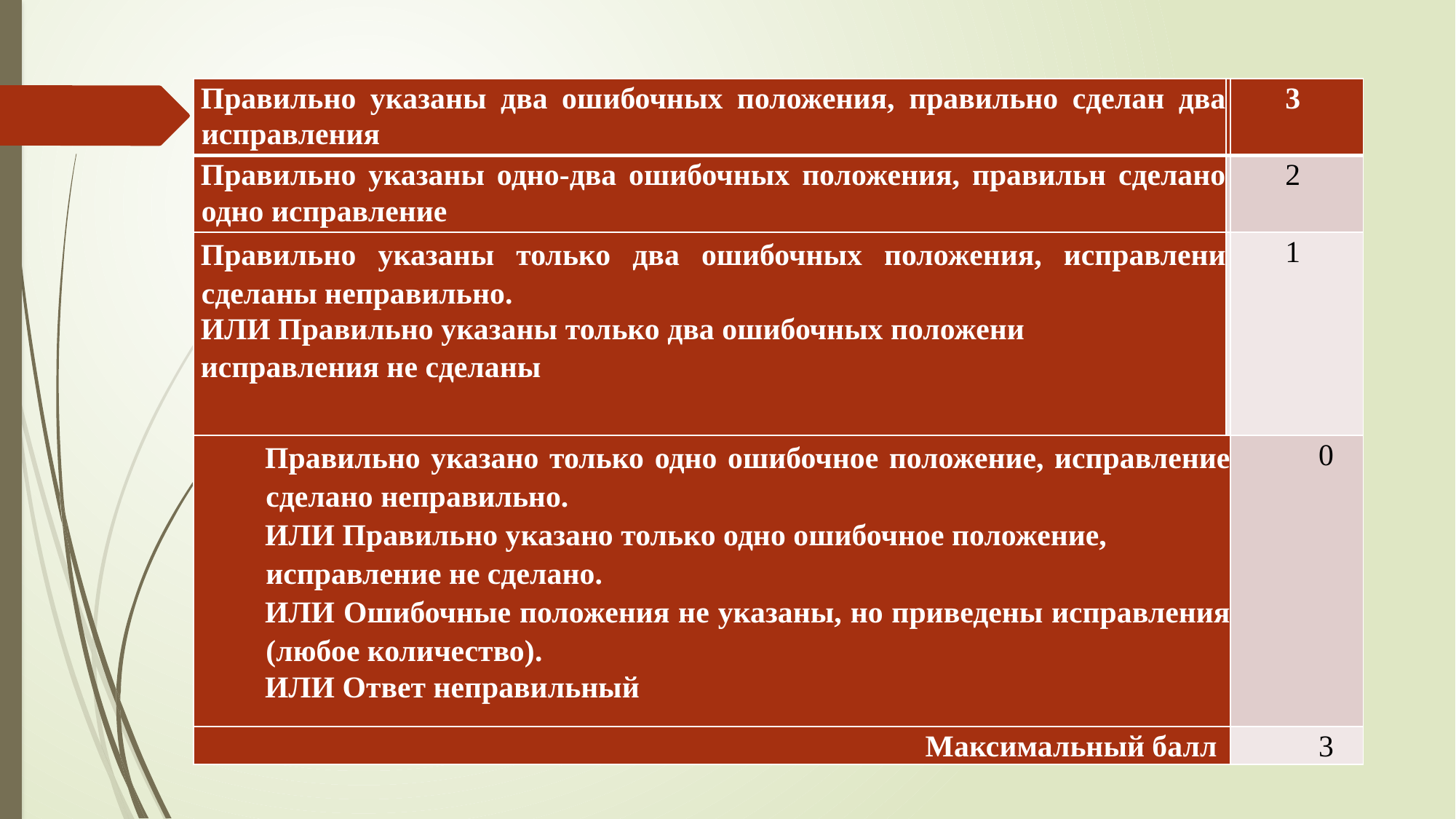

| Правильно указаны два ошибочных положения, правильно сделан два исправления | ы | 3 |
| --- | --- | --- |
| Правильно указаны одно-два ошибочных положения, правильн сделано одно исправление | о | 2 |
| Правильно указаны только два ошибочных положения, исправлени сделаны неправильно. ИЛИ Правильно указаны только два ошибочных положени исправления не сделаны | я я, | 1 |
| Правильно указано только одно ошибочное положение, исправление сделано неправильно. ИЛИ Правильно указано только одно ошибочное положение, исправление не сделано. ИЛИ Ошибочные положения не указаны, но приведены исправления (любое количество). ИЛИ Ответ неправильный |  | 0 |
| Максимальный балл |  | 3 |